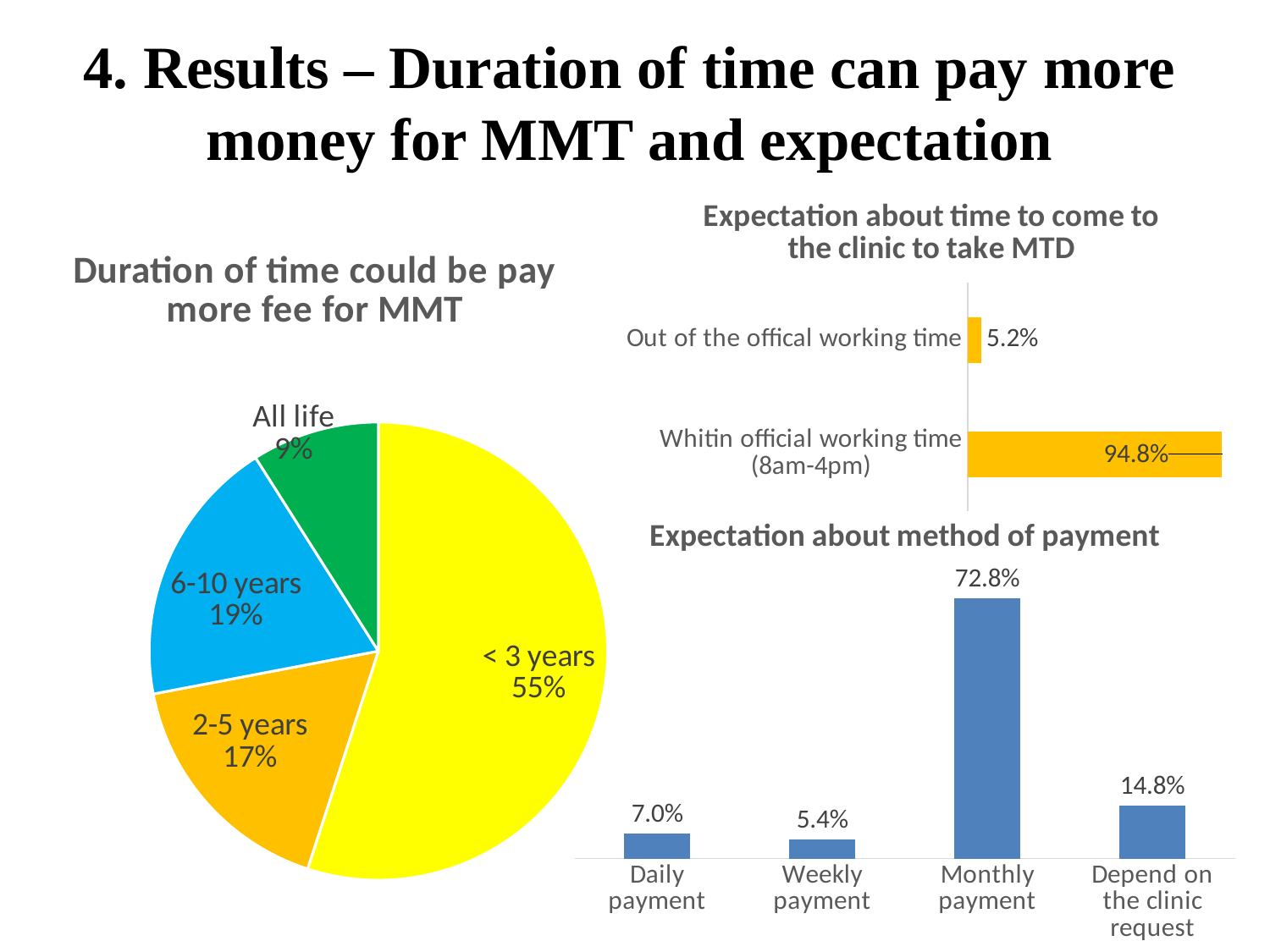

# 4. Results – Duration of time can pay more money for MMT and expectation

### Chart: Expectation about time to come to the clinic to take MTD

| Category |  |
|---|---|
| Whitin official working time (8am-4pm) | 0.948 |
| Out of the offical working time | 0.052 |

### Chart: Duration of time could be pay more fee for MMT

| Category |  |
|---|---|
| < 3 years | 0.55 |
| 2-5 years | 0.17 |
| 6-10 years | 0.19 |
| All life | 0.09 |

### Chart: Expectation about method of payment

| Category |  |
|---|---|
| Daily payment | 0.07 |
| Weekly payment | 0.054 |
| Monthly payment | 0.728 |
| Depend on the clinic request | 0.148 |